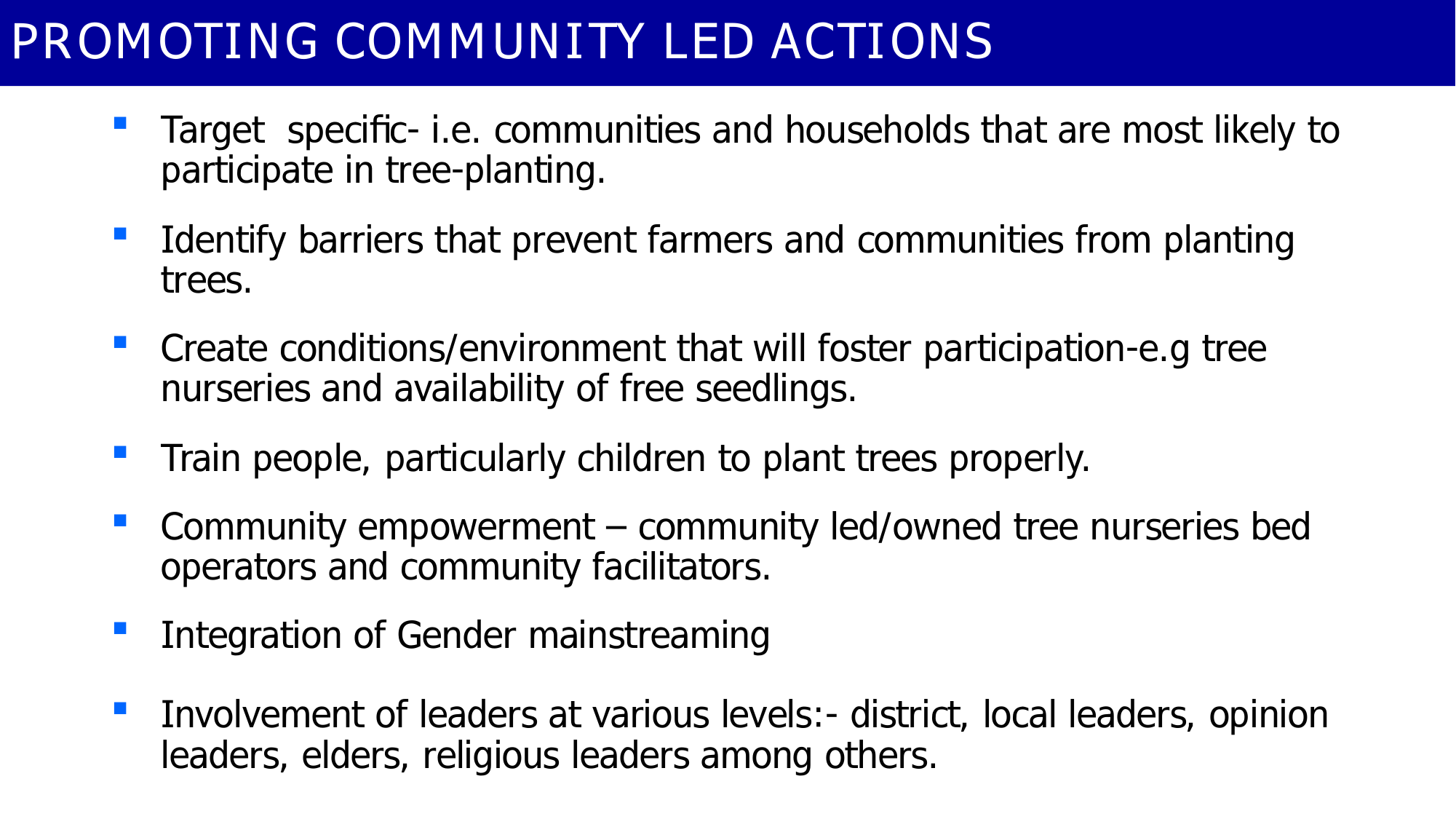

# PROMOTING COMMUNITY LED ACTIONS
Target  specific- i.e. communities and households that are most likely to participate in tree-planting.

Identify barriers that prevent farmers and communities from planting trees.

Create conditions/environment that will foster participation-e.g tree nurseries and availability of free seedlings.

Train people, particularly children to plant trees properly.

Community empowerment – community led/owned tree nurseries bed operators and community facilitators.

Integration of Gender mainstreaming

Involvement of leaders at various levels:- district, local leaders, opinion leaders, elders, religious leaders among others.